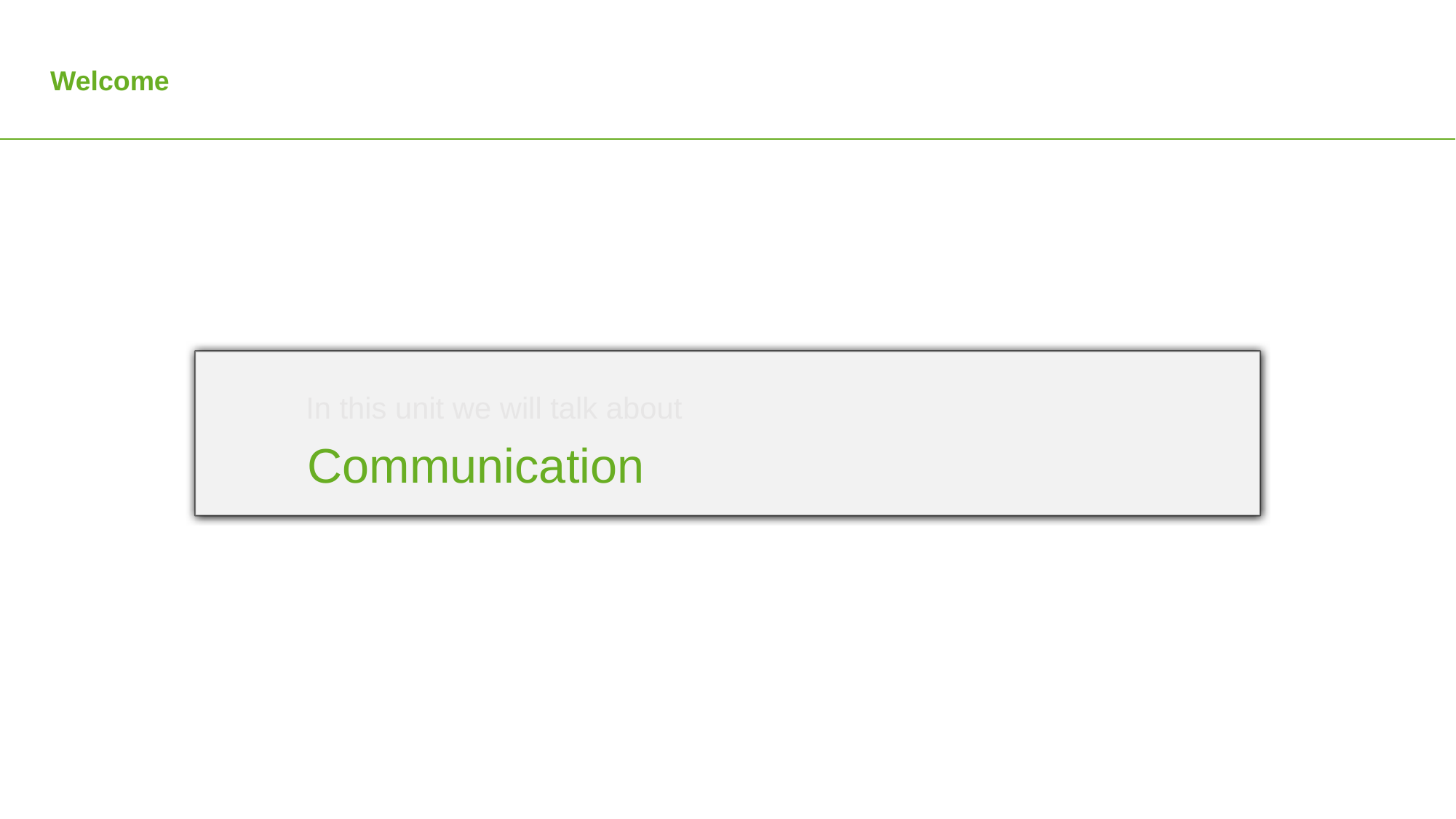

Welcome

In this unit we will talk about
Communication